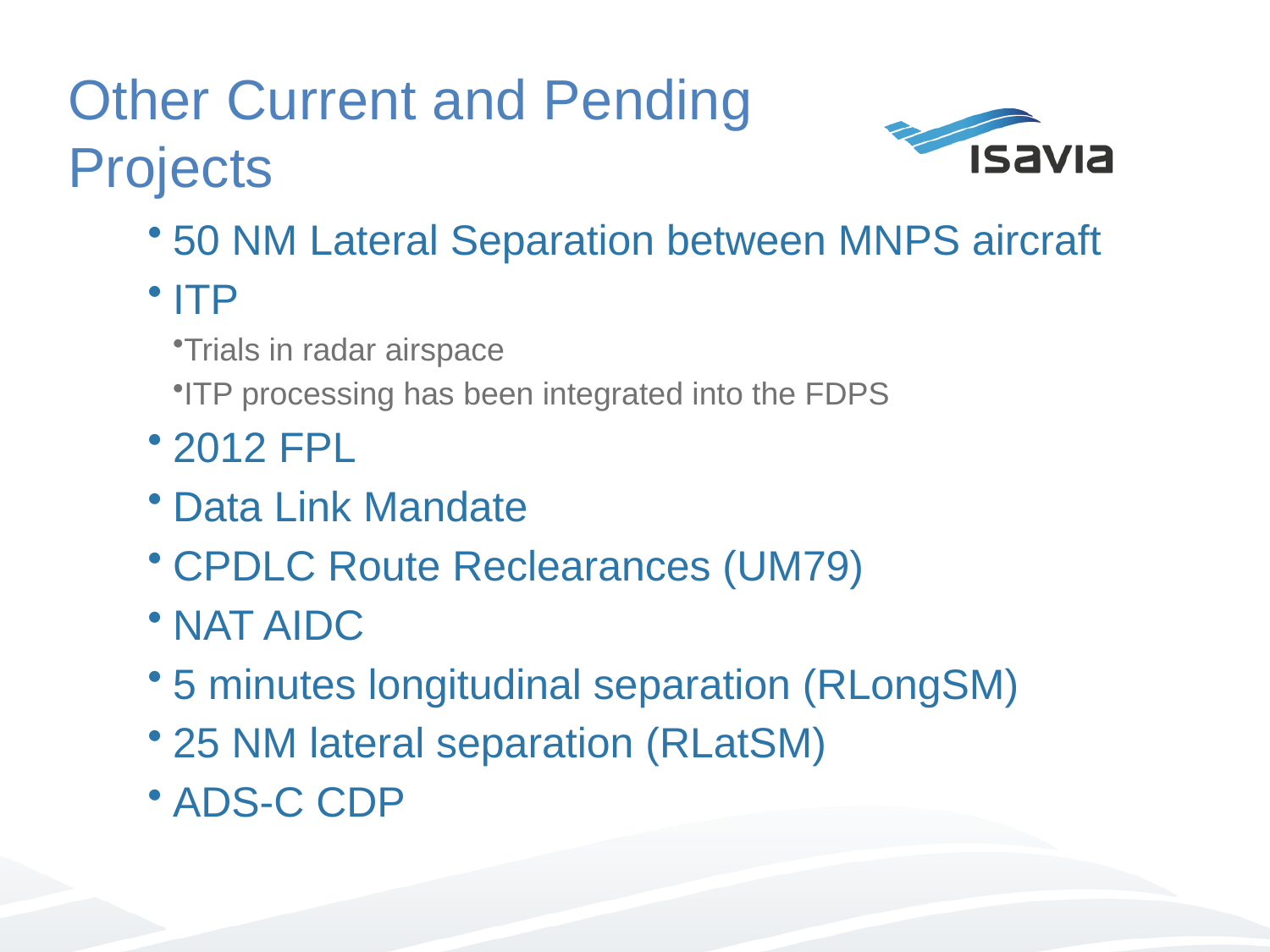

# Other Current and Pending Projects
50 NM Lateral Separation between MNPS aircraft
ITP
Trials in radar airspace
ITP processing has been integrated into the FDPS
2012 FPL
Data Link Mandate
CPDLC Route Reclearances (UM79)
NAT AIDC
5 minutes longitudinal separation (RLongSM)
25 NM lateral separation (RLatSM)
ADS-C CDP